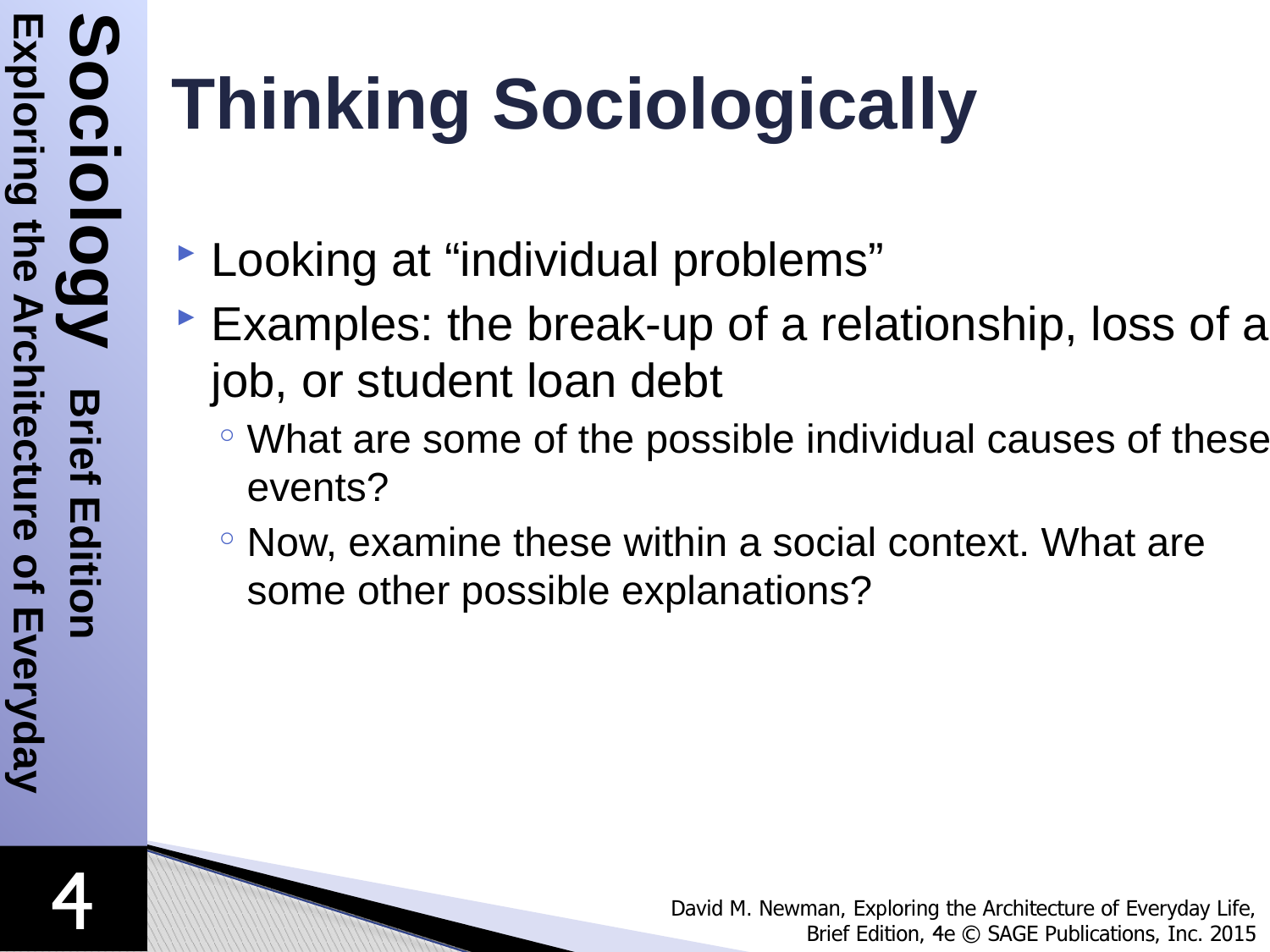

# Thinking Sociologically
Looking at “individual problems”
Examples: the break-up of a relationship, loss of a job, or student loan debt
What are some of the possible individual causes of these events?
Now, examine these within a social context. What are some other possible explanations?
David M. Newman, Exploring the Architecture of Everyday Life, Brief Edition, 4e © SAGE Publications, Inc. 2015